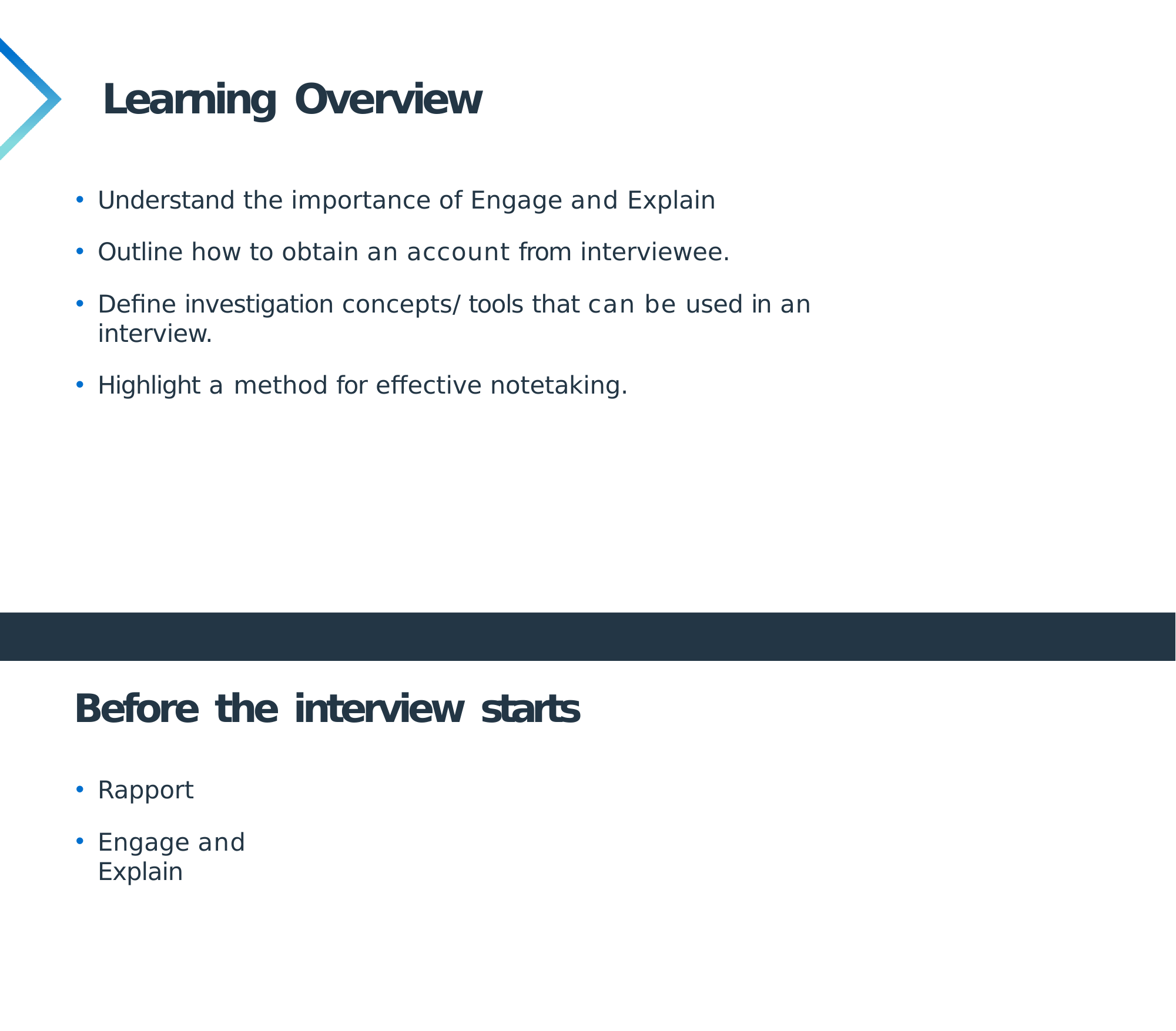

# Learning Overview
Understand the importance of Engage and Explain
Outline how to obtain an account from interviewee.
Define investigation concepts/ tools that can be used in an interview.
Highlight a method for effective notetaking.
Before the interview starts
Rapport
Engage and Explain